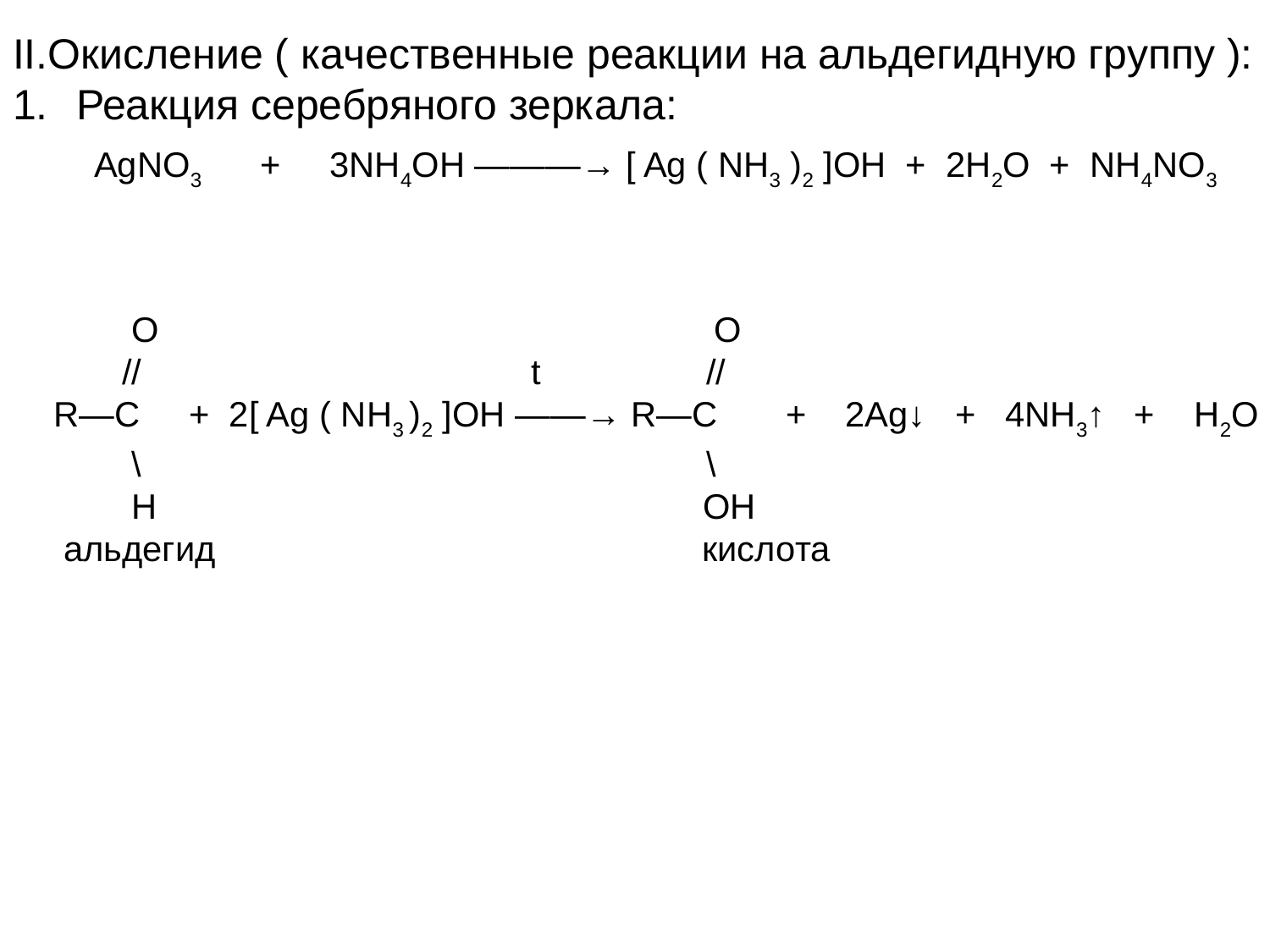

II.Окисление ( качественные реакции на альдегидную группу ):
Реакция серебряного зеркала:

      AgNO3      +     3NH4OH ———→ [ Ag ( NH3 )2 ]OH  +  2H2O  +  NH4NO3

            O                                                         O
           //                                        t                 //
    R—C     +  2[ Ag ( NH3 )2 ]OH ——→ R—C       +    2Ag↓   +   4NH3↑   +    H2O
            \                                                          \
            H                                                        OH
     альдегид                                                  кислота